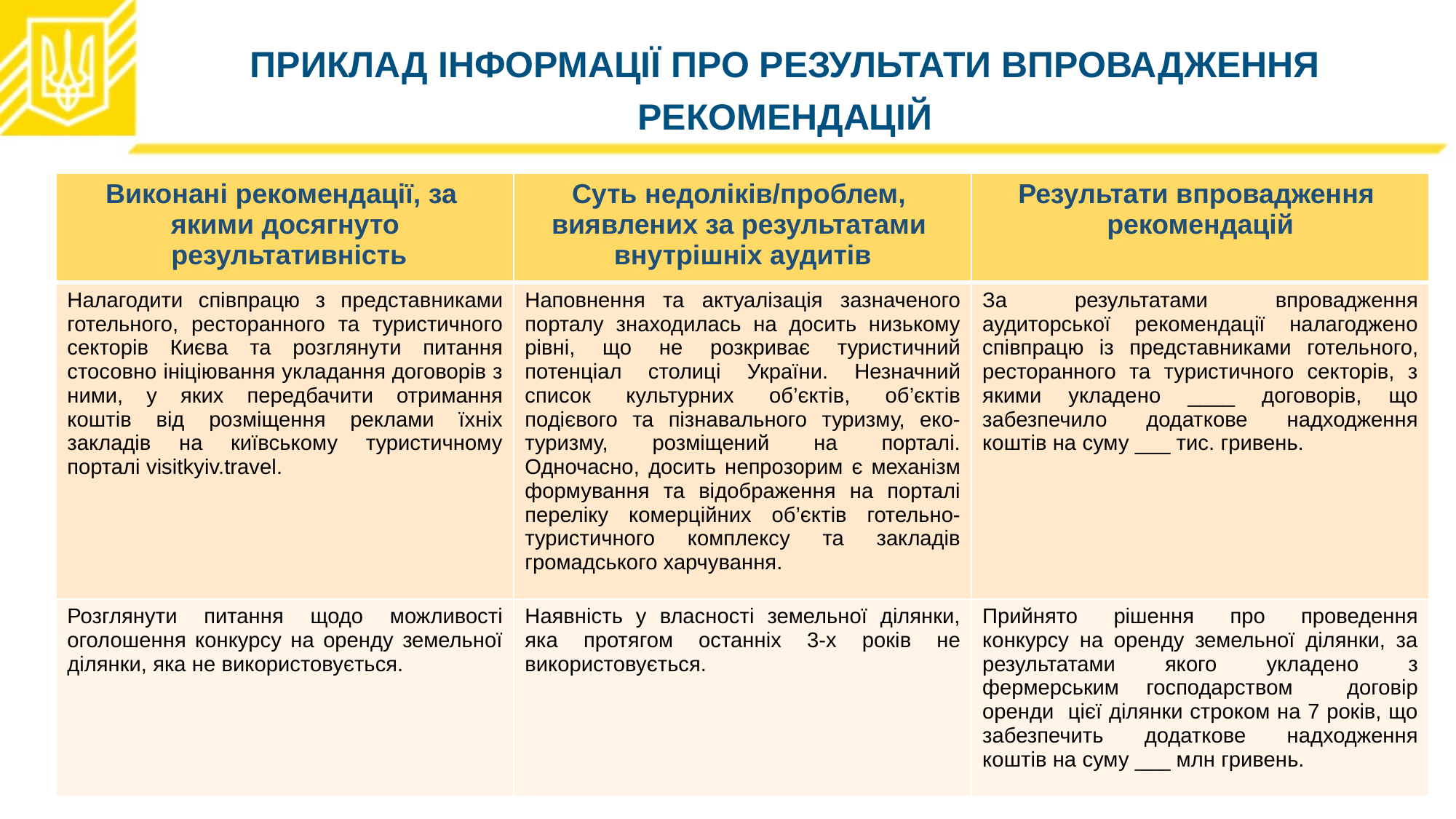

Приклад Інформації про результати впровадження рекомендацій
| Виконані рекомендації, за якими досягнуто результативність | Суть недоліків/проблем, виявлених за результатами внутрішніх аудитів | Результати впровадження рекомендацій |
| --- | --- | --- |
| Налагодити співпрацю з представниками готельного, ресторанного та туристичного секторів Києва та розглянути питання стосовно ініціювання укладання договорів з ними, у яких передбачити отримання коштів від розміщення реклами їхніх закладів на київському туристичному порталі visitkyiv.travel. | Наповнення та актуалізація зазначеного порталу знаходилась на досить низькому рівні, що не розкриває туристичний потенціал столиці України. Незначний список культурних об’єктів, об’єктів подієвого та пізнавального туризму, еко-туризму, розміщений на порталі. Одночасно, досить непрозорим є механізм формування та відображення на порталі переліку комерційних об’єктів готельно-туристичного комплексу та закладів громадського харчування. | За результатами впровадження аудиторської рекомендації налагоджено співпрацю із представниками готельного, ресторанного та туристичного секторів, з якими укладено \_\_\_\_ договорів, що забезпечило додаткове надходження коштів на суму \_\_\_ тис. гривень. |
| Розглянути питання щодо можливості оголошення конкурсу на оренду земельної ділянки, яка не використовується. | Наявність у власності земельної ділянки, яка протягом останніх 3-х років не використовується. | Прийнято рішення про проведення конкурсу на оренду земельної ділянки, за результатами якого укладено з фермерським господарством договір оренди цієї ділянки строком на 7 років, що забезпечить додаткове надходження коштів на суму \_\_\_ млн гривень. |